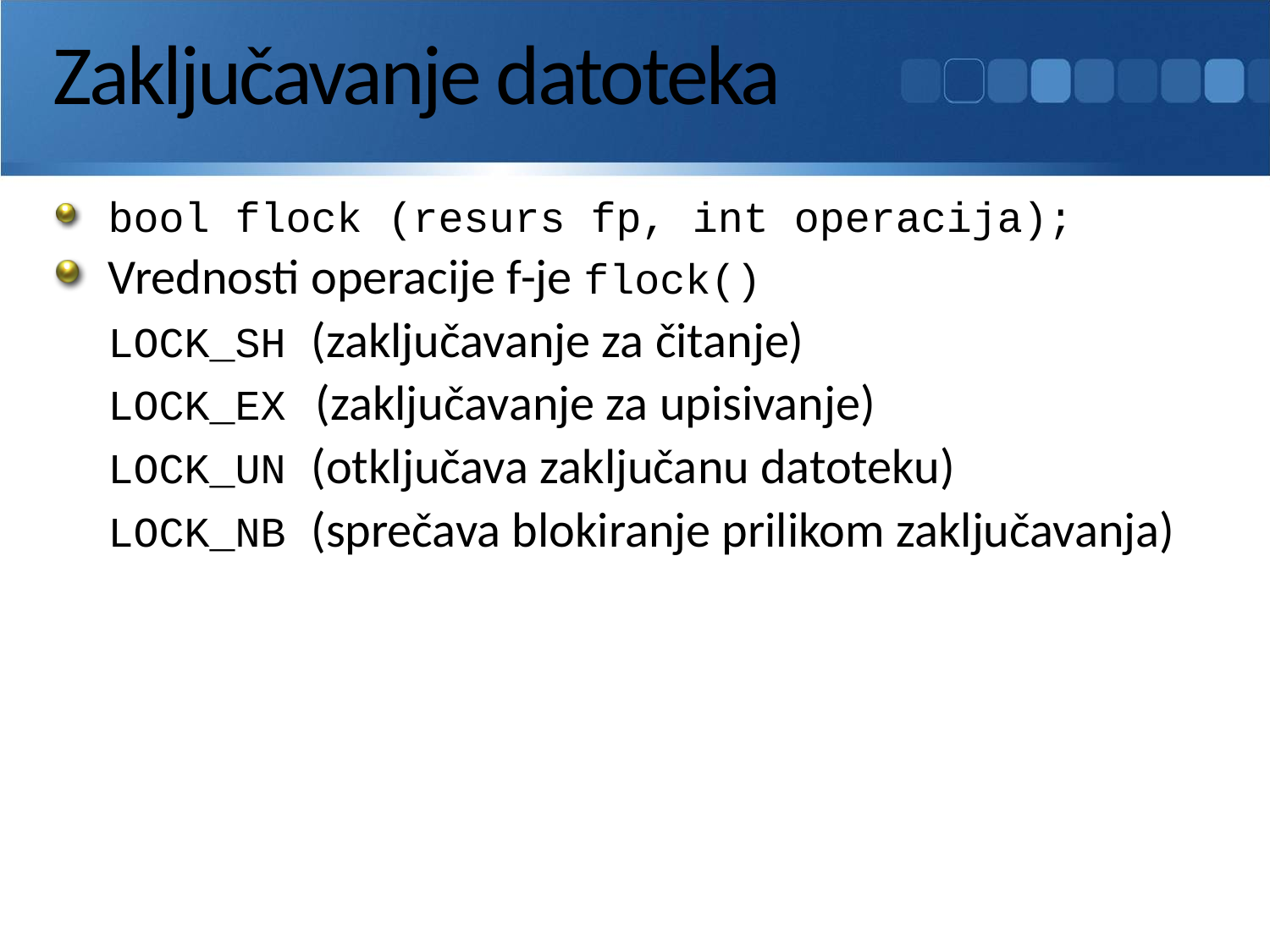

# Zaključavanje datoteka
bool flock (resurs fp, int operacija);
Vrednosti operacije f-je flock()
	LOCK_SH (zaključavanje za čitanje)
	LOCK_EX (zaključavanje za upisivanje)
	LOCK_UN (otključava zaključanu datoteku)
	LOCK_NB (sprečava blokiranje prilikom zaključavanja)

Rad sa datotekama
130